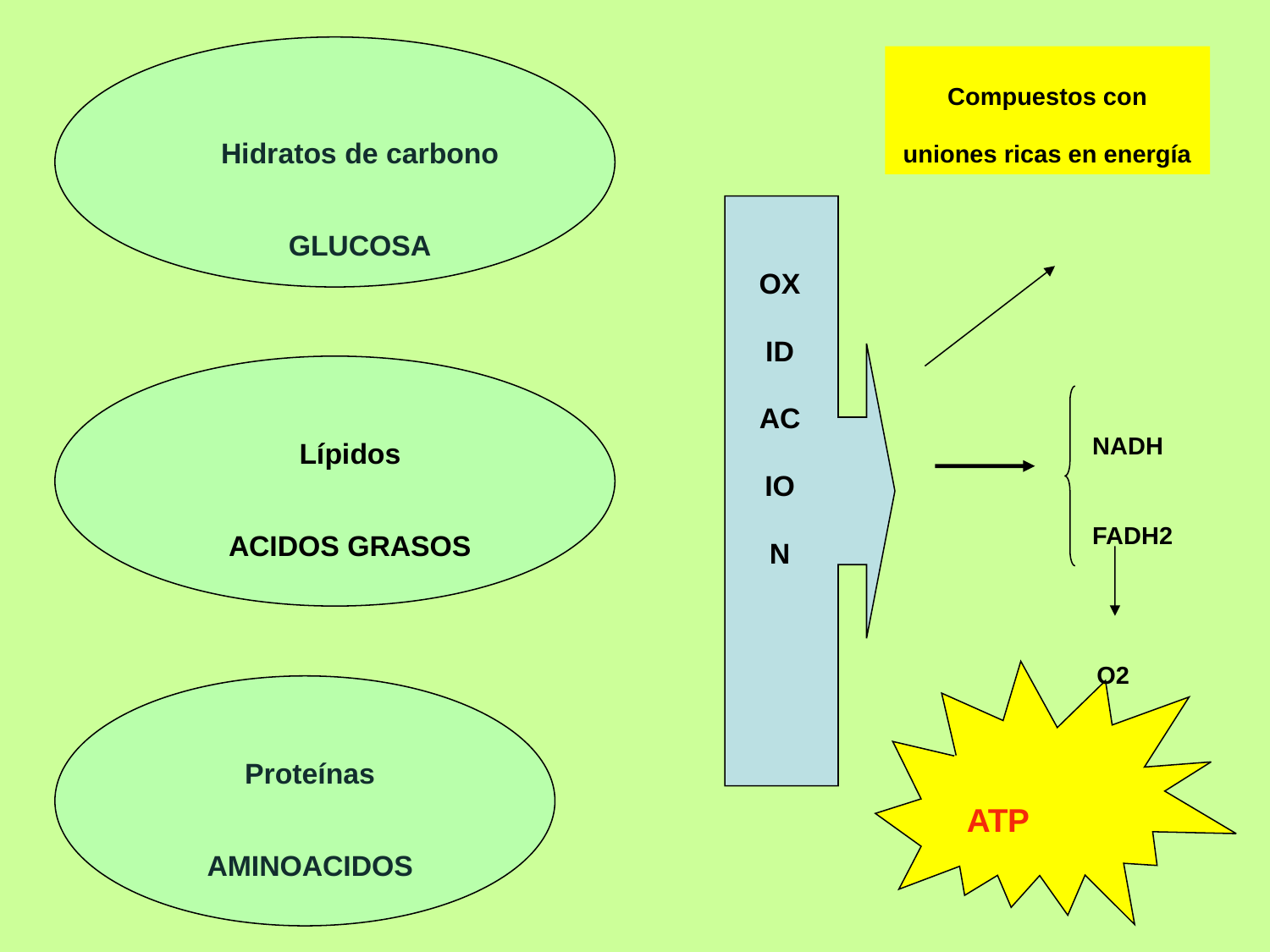

Compuestos con uniones ricas en energía
Hidratos de carbono
GLUCOSA

OXIDACION

Lípidos
ACIDOS GRASOS

NADH
FADH2

O2

ATP

Proteínas
AMINOACIDOS